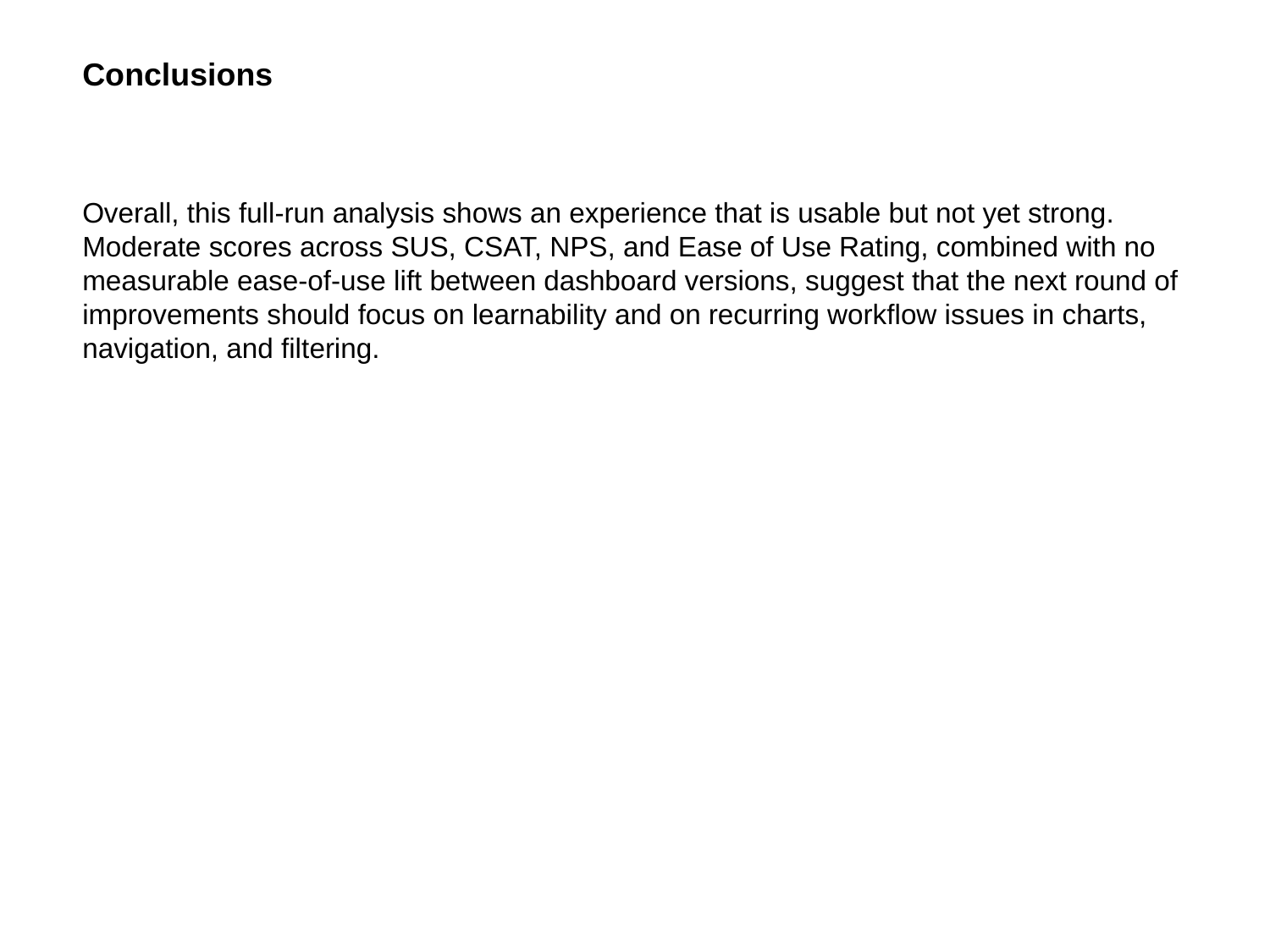

Conclusions
Overall, this full-run analysis shows an experience that is usable but not yet strong. Moderate scores across SUS, CSAT, NPS, and Ease of Use Rating, combined with no measurable ease-of-use lift between dashboard versions, suggest that the next round of improvements should focus on learnability and on recurring workflow issues in charts, navigation, and filtering.